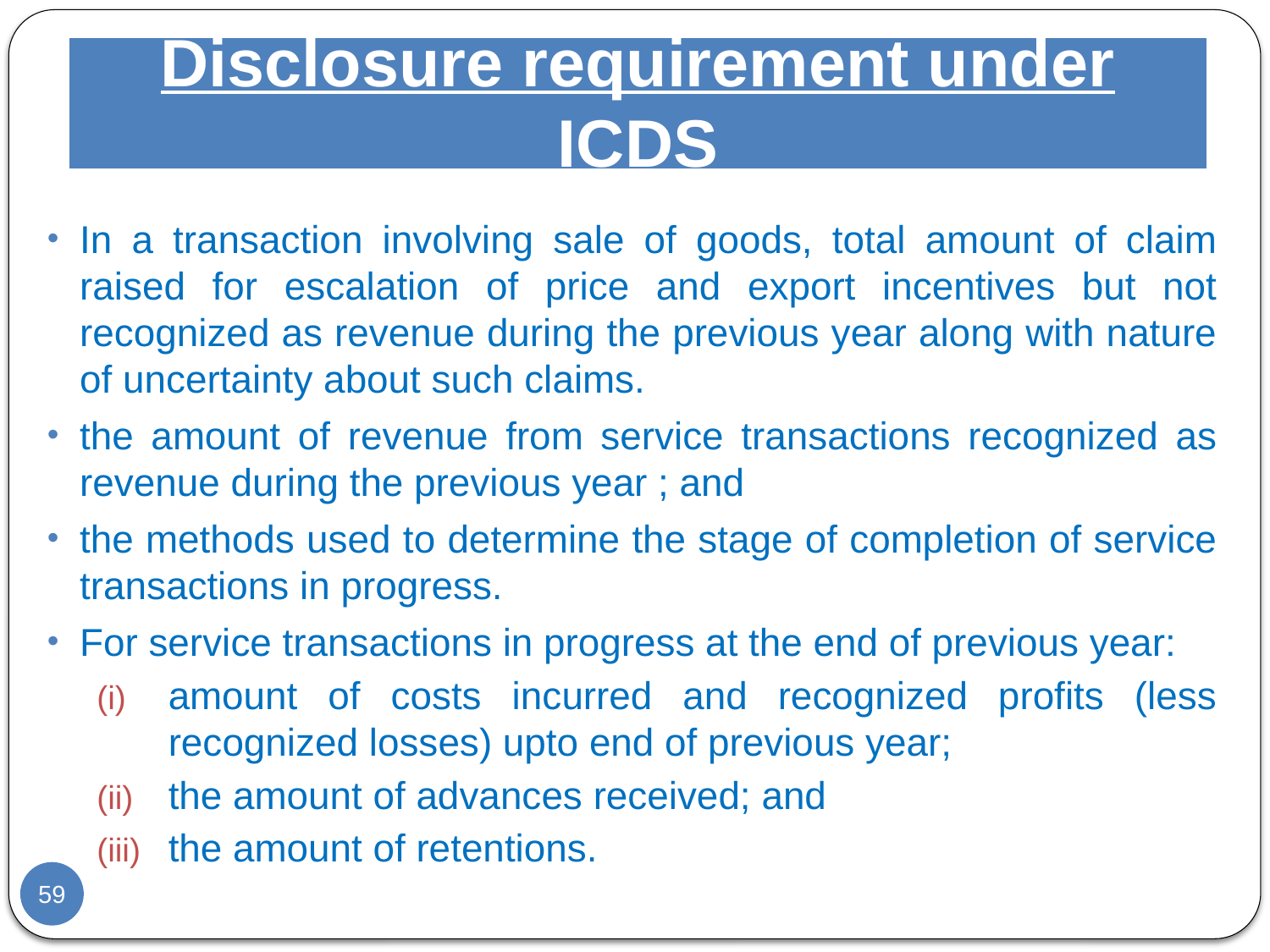

# Disclosure requirement under ICDS
In a transaction involving sale of goods, total amount of claim raised for escalation of price and export incentives but not recognized as revenue during the previous year along with nature of uncertainty about such claims.
the amount of revenue from service transactions recognized as revenue during the previous year ; and
the methods used to determine the stage of completion of service transactions in progress.
For service transactions in progress at the end of previous year:
amount of costs incurred and recognized profits (less recognized losses) upto end of previous year;
the amount of advances received; and
the amount of retentions.
59